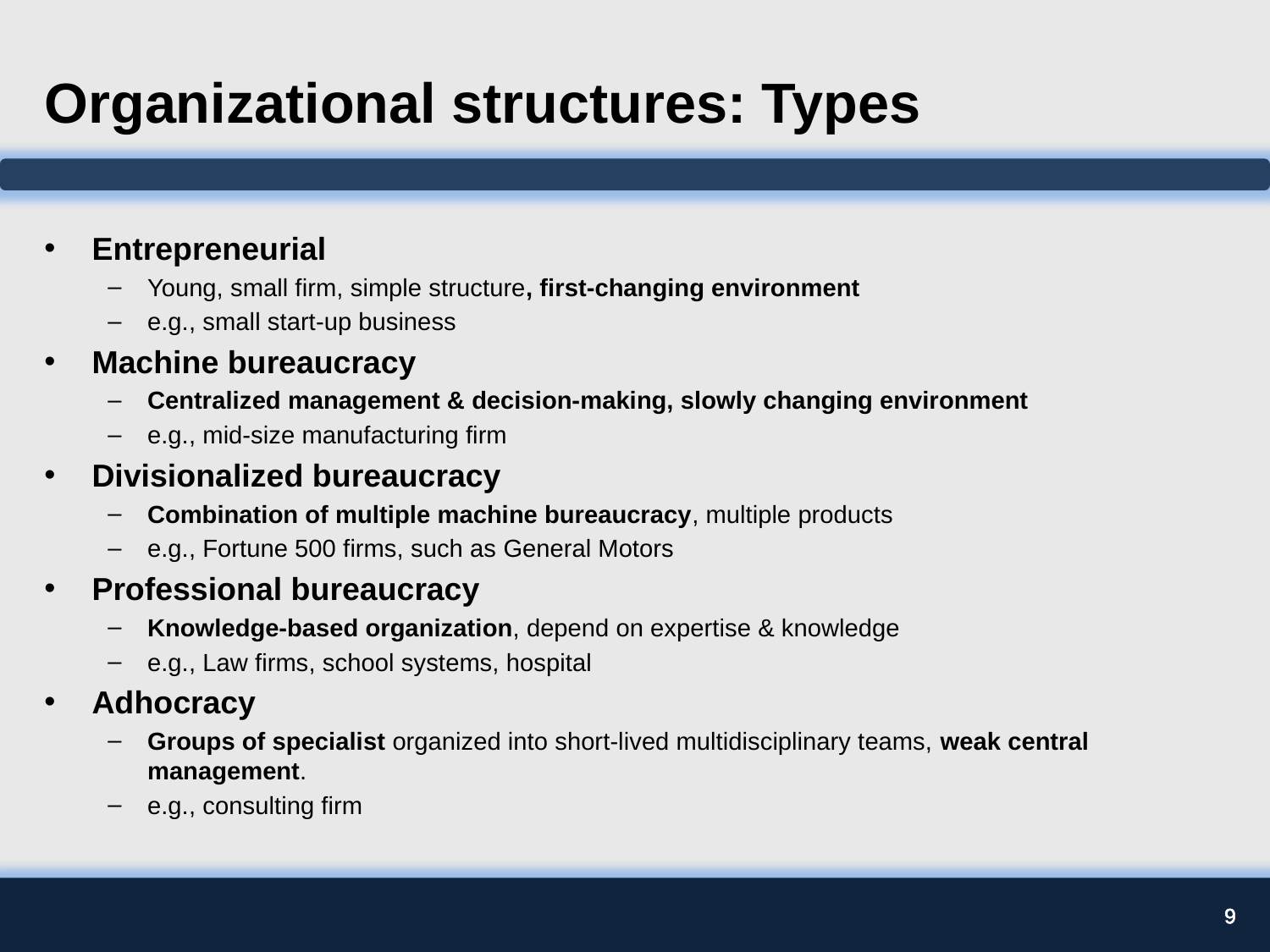

# Organizational structures: Types
Entrepreneurial
Young, small firm, simple structure, first-changing environment
e.g., small start-up business
Machine bureaucracy
Centralized management & decision-making, slowly changing environment
e.g., mid-size manufacturing firm
Divisionalized bureaucracy
Combination of multiple machine bureaucracy, multiple products
e.g., Fortune 500 firms, such as General Motors
Professional bureaucracy
Knowledge-based organization, depend on expertise & knowledge
e.g., Law firms, school systems, hospital
Adhocracy
Groups of specialist organized into short-lived multidisciplinary teams, weak central management.
e.g., consulting firm

9